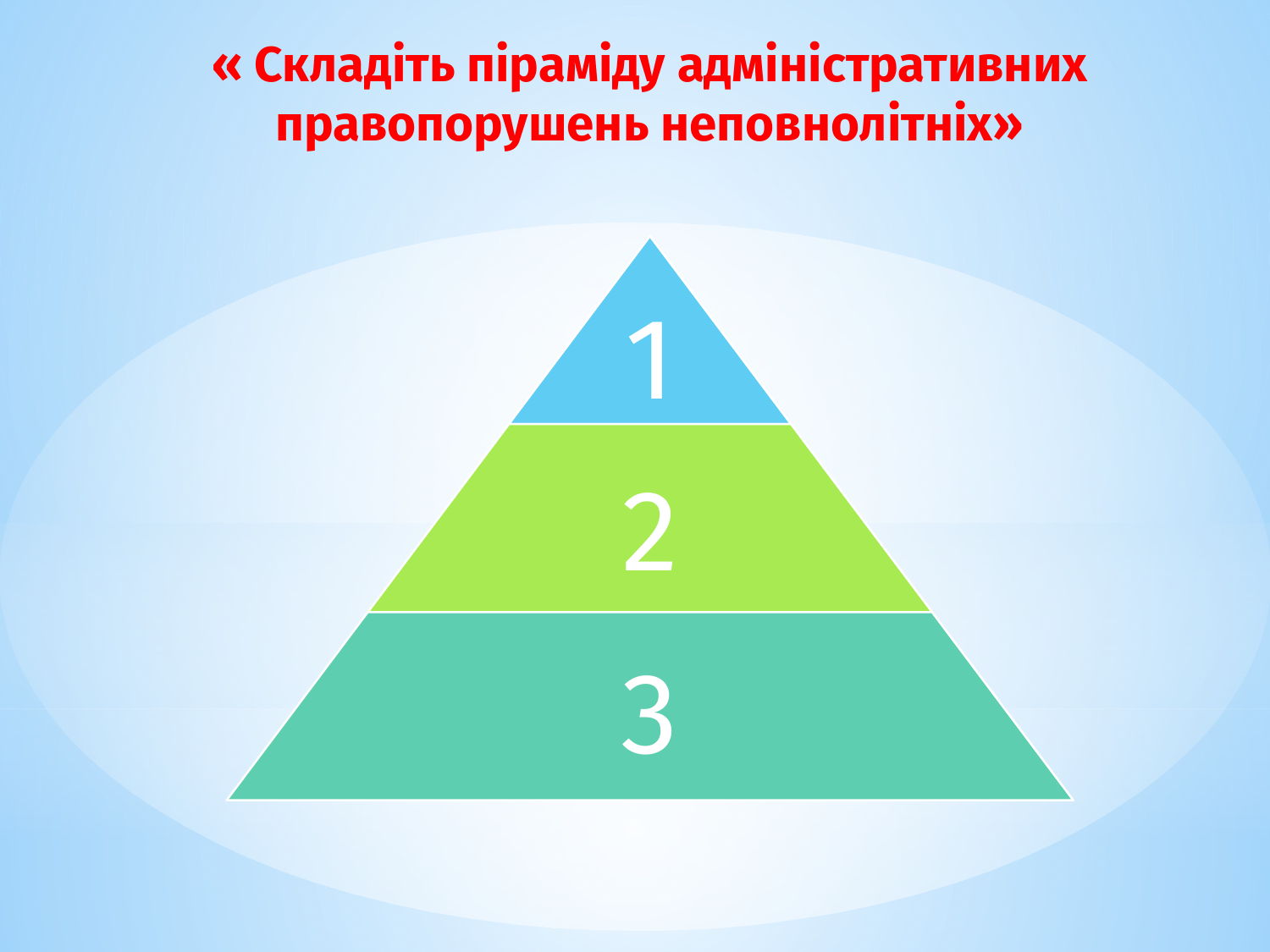

« Складіть піраміду адміністративних правопорушень неповнолітніх»
1
2
3